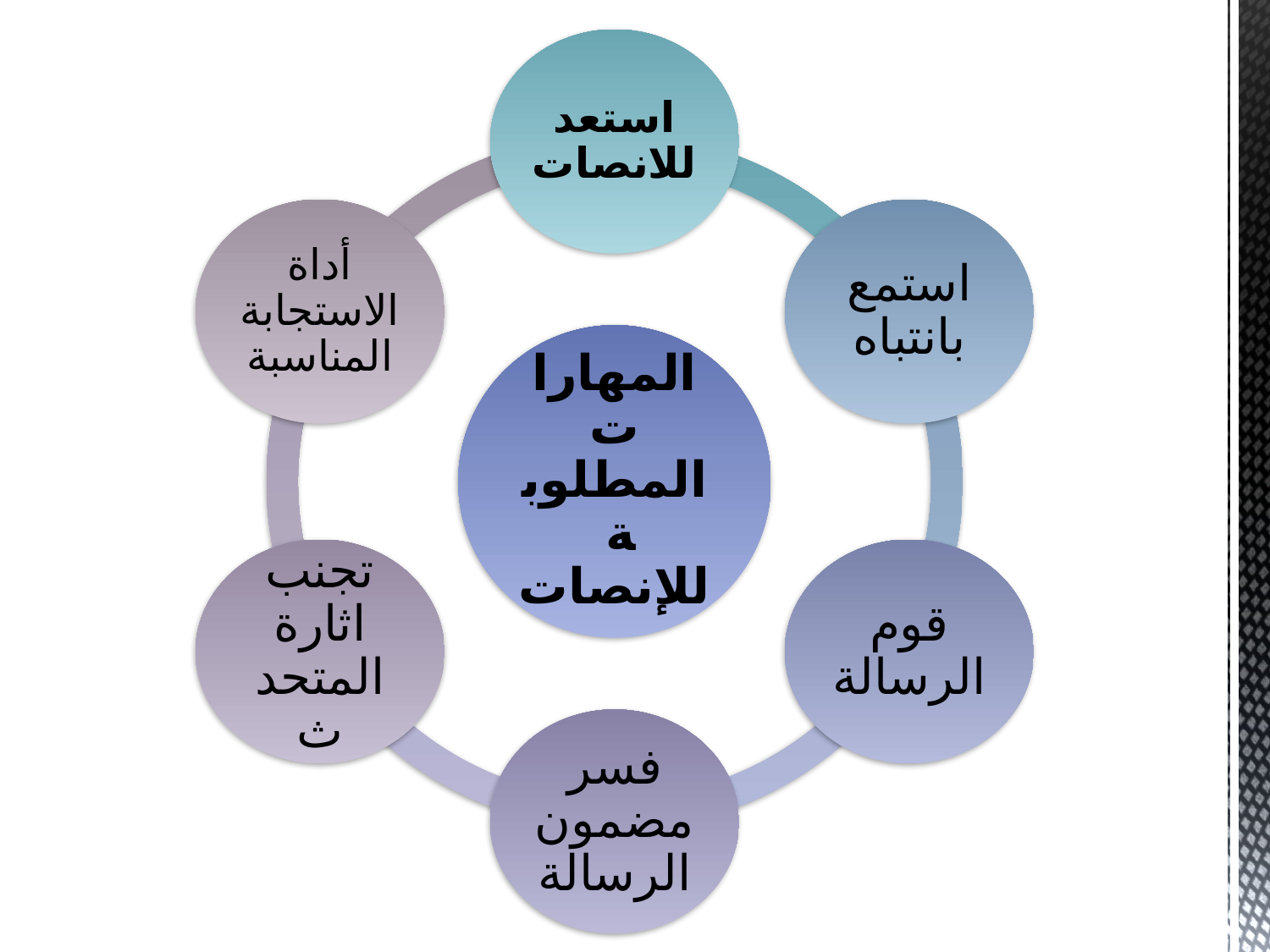

المهارات المطلوبة  للإنصات
استعد للانصات
استمع بانتباه
قوم الرسالة
فسر مضمون الرسالة
تجنب اثارة المتحدث
أداة الاستجابة المناسبة